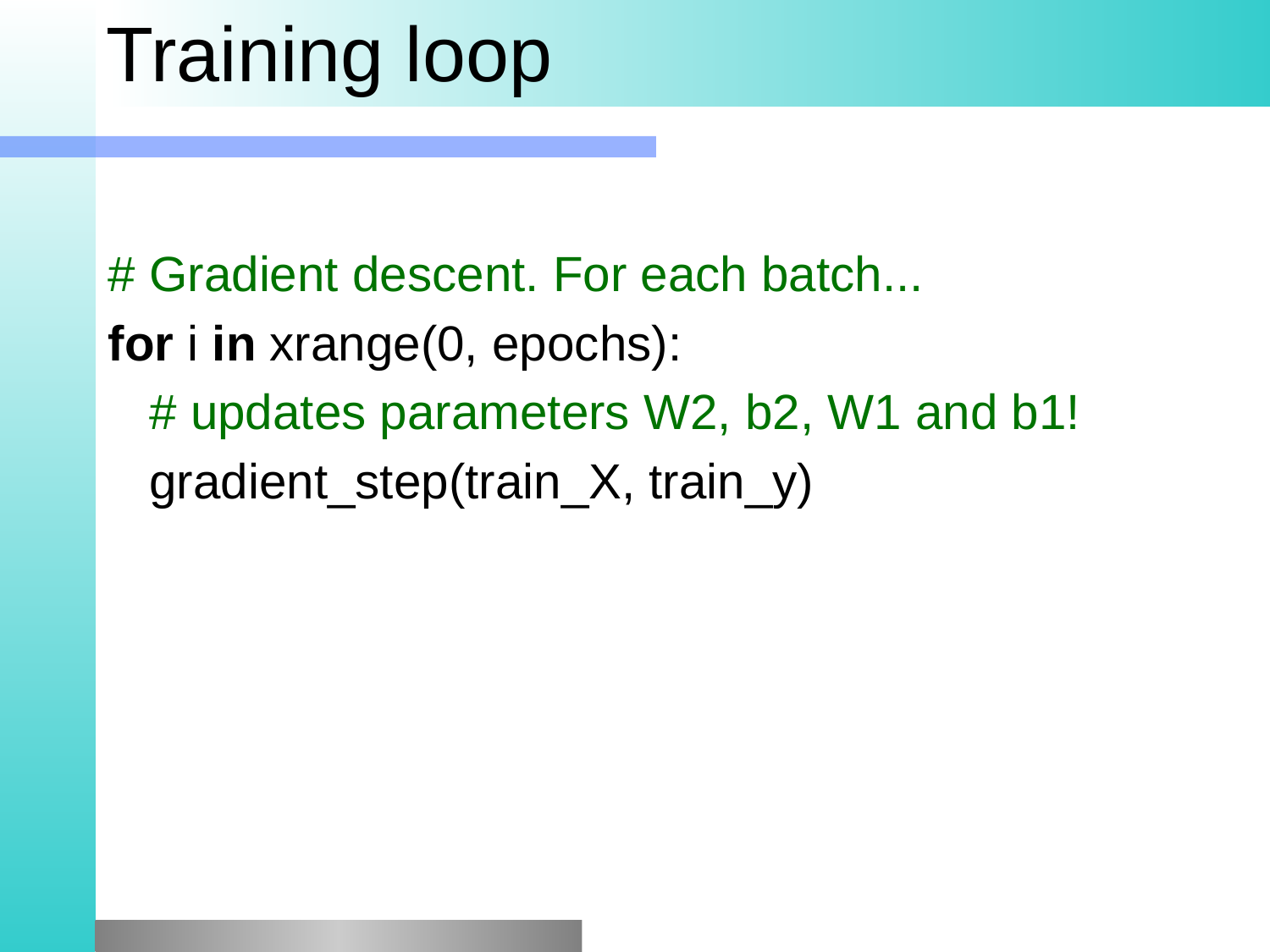

# Training loop
# Gradient descent. For each batch...
for i in xrange(0, epochs):
   # updates parameters W2, b2, W1 and b1!
   gradient_step(train_X, train_y)